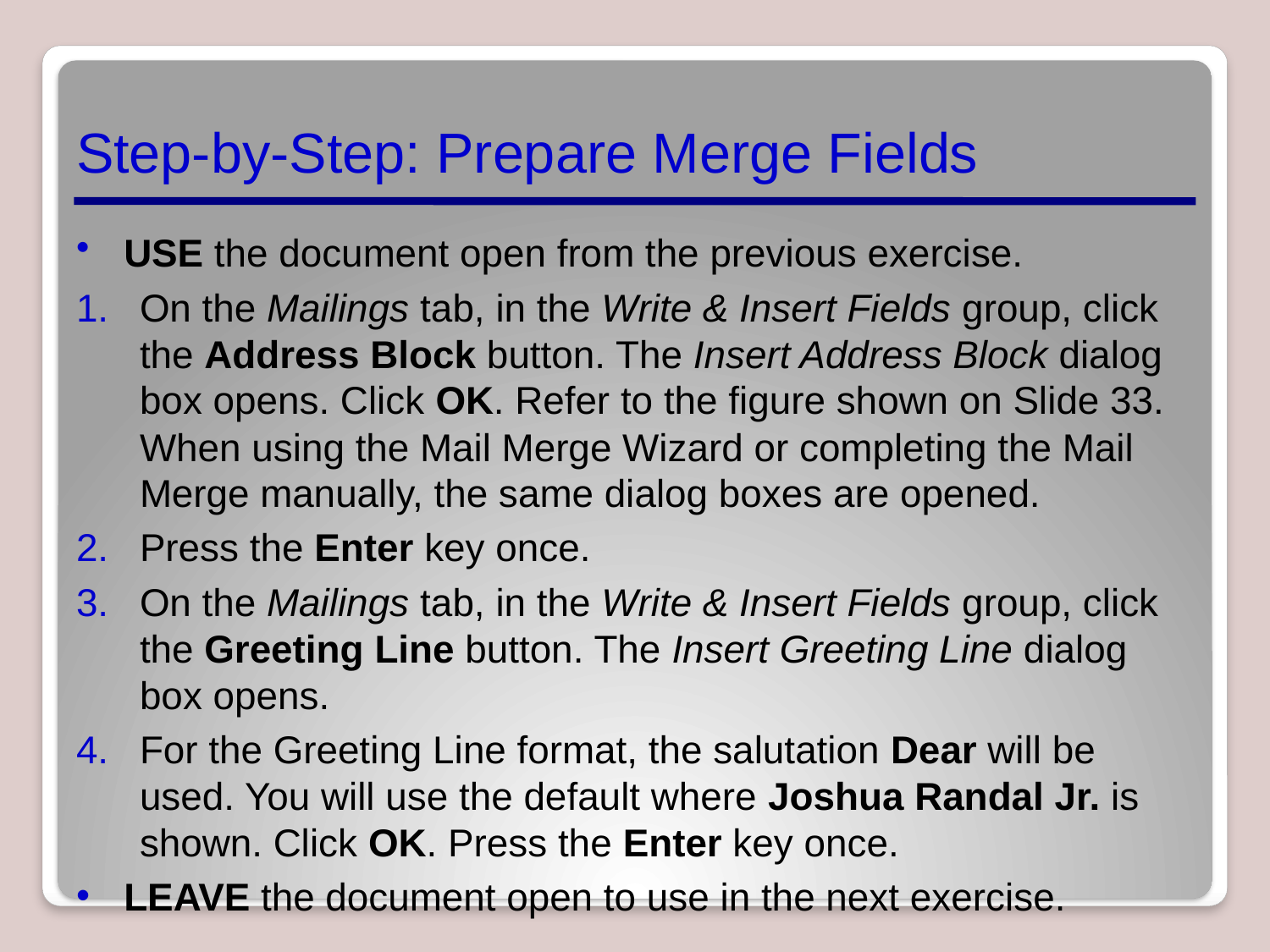

# Step-by-Step: Prepare Merge Fields
USE the document open from the previous exercise.
On the Mailings tab, in the Write & Insert Fields group, click the Address Block button. The Insert Address Block dialog box opens. Click OK. Refer to the figure shown on Slide 33. When using the Mail Merge Wizard or completing the Mail Merge manually, the same dialog boxes are opened.
Press the Enter key once.
On the Mailings tab, in the Write & Insert Fields group, click the Greeting Line button. The Insert Greeting Line dialog box opens.
For the Greeting Line format, the salutation Dear will be used. You will use the default where Joshua Randal Jr. is shown. Click OK. Press the Enter key once.
LEAVE the document open to use in the next exercise.